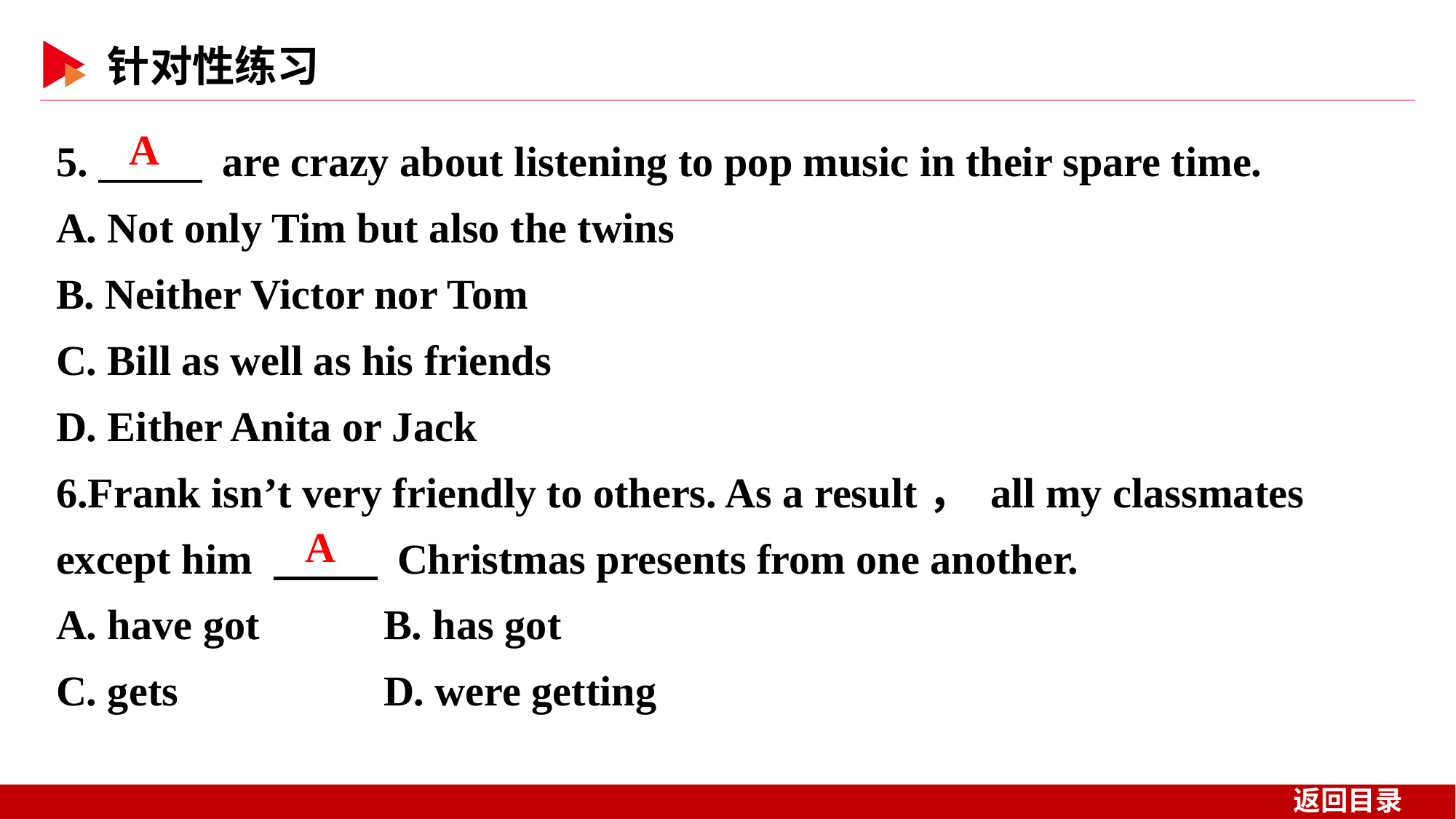

5.　  　 are crazy about listening to pop music in their spare time.
A. Not only Tim but also the twins
B. Neither Victor nor Tom
C. Bill as well as his friends
D. Either Anita or Jack
6.Frank isn’t very friendly to others. As a result， all my classmates except him 　  　 Christmas presents from one another.
A. have got          	B. has got
C. gets                	D. were getting
A
A